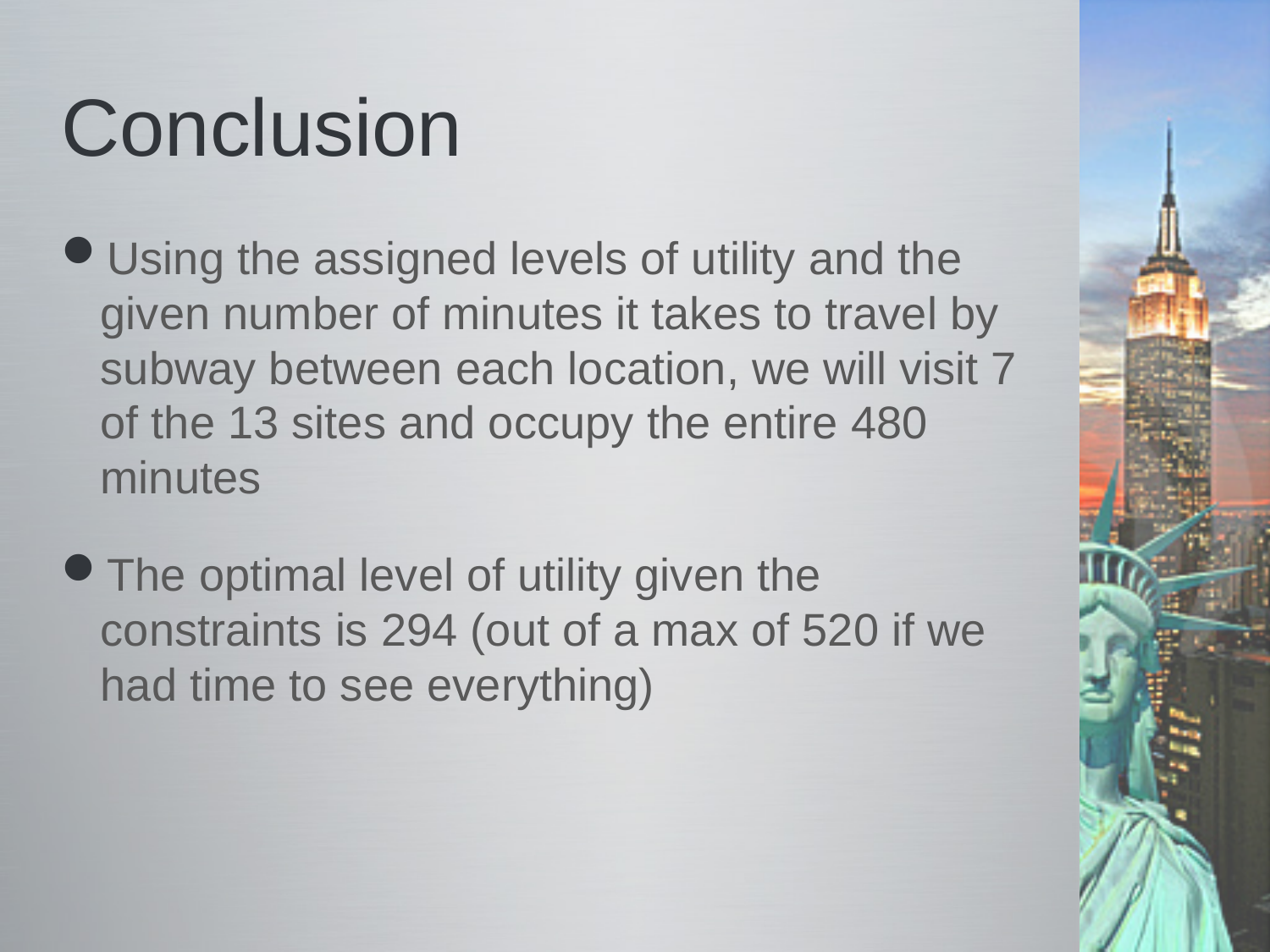

# Conclusion
Using the assigned levels of utility and the given number of minutes it takes to travel by subway between each location, we will visit 7 of the 13 sites and occupy the entire 480 minutes
The optimal level of utility given the constraints is 294 (out of a max of 520 if we had time to see everything)